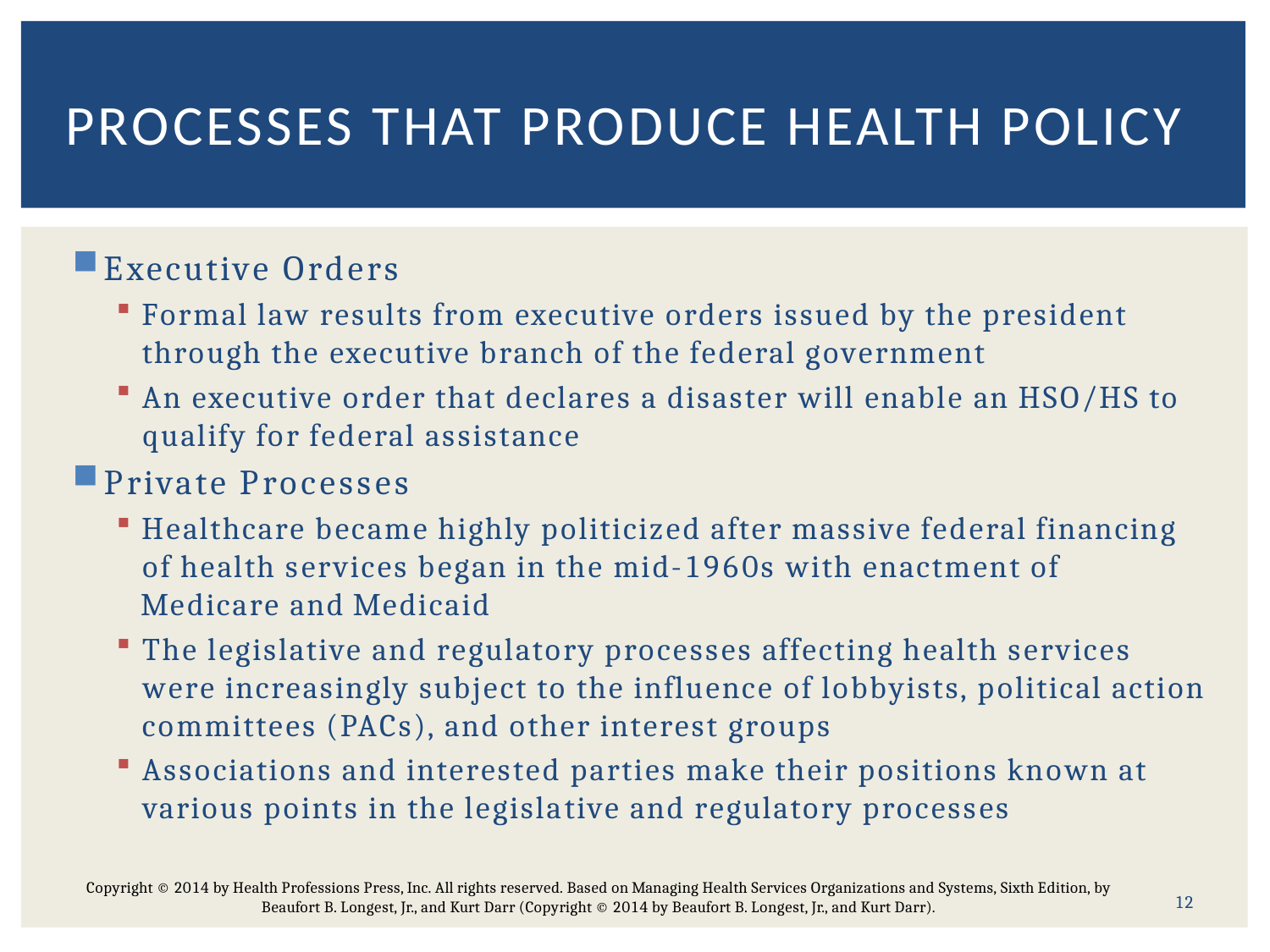

# Processes That Produce Health Policy
Executive Orders
Formal law results from executive orders issued by the president through the executive branch of the federal government
An executive order that declares a disaster will enable an HSO/HS to qualify for federal assistance
Private Processes
Healthcare became highly politicized after massive federal financing of health services began in the mid-1960s with enactment of Medicare and Medicaid
The legislative and regulatory processes affecting health services were increasingly subject to the influence of lobbyists, political action committees (PACs), and other interest groups
Associations and interested parties make their positions known at various points in the legisla­tive and regulatory processes

Copyright © 2014 by Health Professions Press, Inc. All rights reserved. Based on Managing Health Services Organizations and Systems, Sixth Edition, by Beaufort B. Longest, Jr., and Kurt Darr (Copyright © 2014 by Beaufort B. Longest, Jr., and Kurt Darr).
12